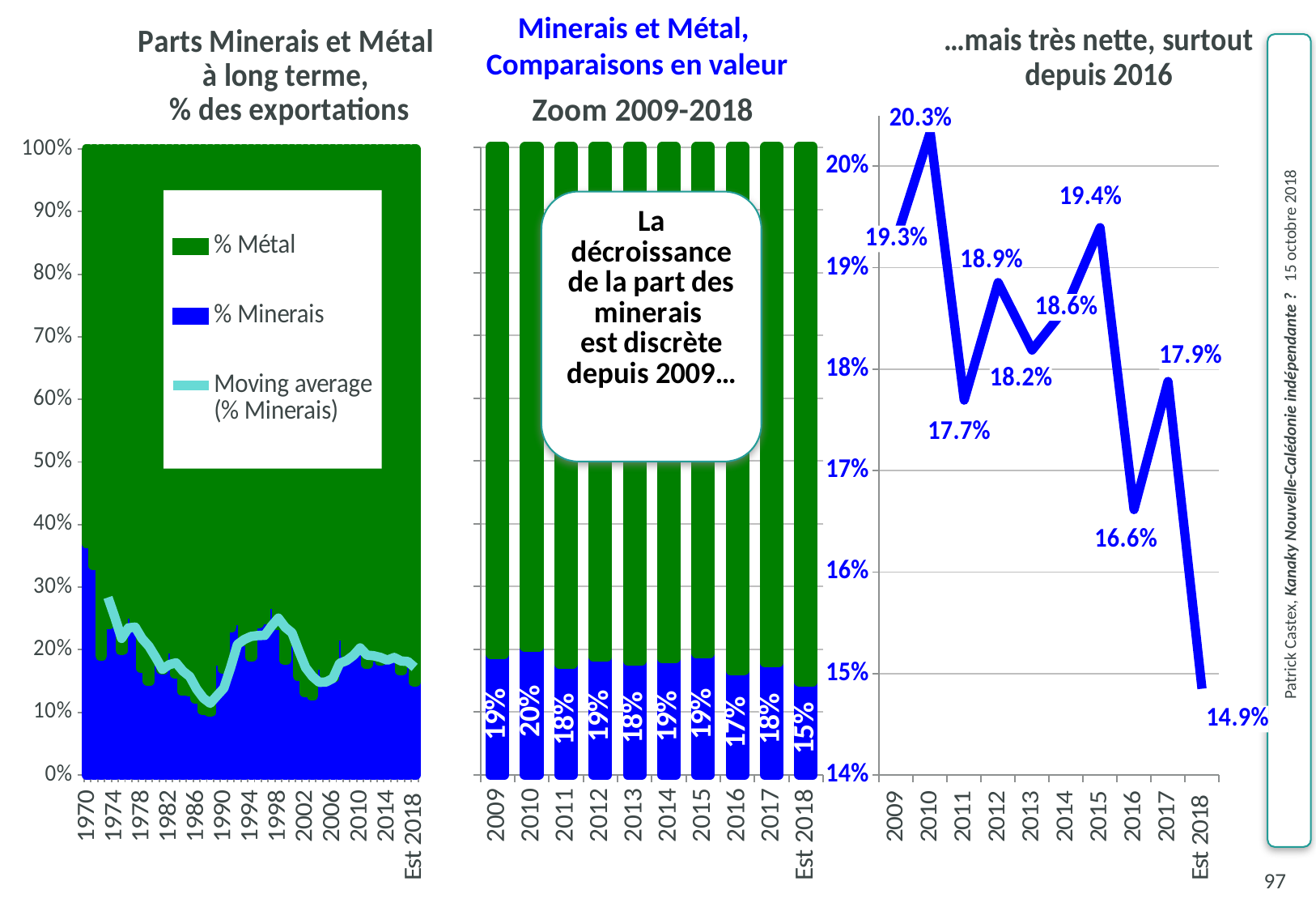

Minerais et Métal,
Comparaisons en valeur

### Chart: Zoom 2009-2018

| Category | % Minerais | % Métal  |
|---|---|---|
| 2009 | 0.192839081848803 | 0.807160918151197 |
| 2010 | 0.203339813142464 | 0.796660186857535 |
| 2011 | 0.176946402333022 | 0.823053597666978 |
| 2012 | 0.188528748346822 | 0.811471251653178 |
| 2013 | 0.181881931692787 | 0.818118068307213 |
| 2014 | 0.186091182223439 | 0.813908817776561 |
| 2015 | 0.193944517685717 | 0.806055482314283 |
| 2016 | 0.16615605608901 | 0.83384394391099 |
| 2017 | 0.178786931489785 | 0.821213068510215 |
| Est 2018 | 0.148506678291802 | 0.851493321708198 |

### Chart: …mais très nette, surtout depuis 2016

| Category | % Minerais |
|---|---|
| 2009 | 0.192839081848803 |
| 2010 | 0.203339813142464 |
| 2011 | 0.176946402333022 |
| 2012 | 0.188528748346822 |
| 2013 | 0.181881931692787 |
| 2014 | 0.186091182223439 |
| 2015 | 0.193944517685717 |
| 2016 | 0.16615605608901 |
| 2017 | 0.178786931489785 |
| Est 2018 | 0.148506678291802 |

### Chart: Parts Minerais et Métal
à long terme,
% des exportations

| Category | % Minerais | % Métal  |
|---|---|---|
| 1970 | 0.369969903020845 | 0.630030096979155 |
| 1971 | 0.334304018637158 | 0.665695981362842 |
| 1972 | 0.190384503179882 | 0.809615496820118 |
| 1973 | 0.239748056821228 | 0.760251943178772 |
| 1974 | 0.243611004805035 | 0.756388995194965 |
| 1975 | 0.19876492383697 | 0.80123507616303 |
| 1976 | 0.25760553415612 | 0.74239446584388 |
| 1977 | 0.244651693947469 | 0.755348306052531 |
| 1978 | 0.170671031096563 | 0.829328968903437 |
| 1979 | 0.149848776464119 | 0.850151223535881 |
| 1980 | 0.186712013466625 | 0.813287986533375 |
| 1981 | 0.167683279609885 | 0.832316720390115 |
| 1982 | 0.200999095307399 | 0.799000904692601 |
| 1983 | 0.160959268318622 | 0.839040731681378 |
| 1984 | 0.133818181818182 | 0.866181818181818 |
| 1985 | 0.133159199339002 | 0.866840800660998 |
| 1986 | 0.121254011355221 | 0.878745988644779 |
| 1987 | 0.10292249047014 | 0.89707750952986 |
| 1988 | 0.100247425971746 | 0.899752574028254 |
| 1989 | 0.181912726957577 | 0.818087273042423 |
| 1990 | 0.169297755425165 | 0.830702244574835 |
| 1991 | 0.235642502390002 | 0.764357497609998 |
| 1992 | 0.247218539228685 | 0.752781460771315 |
| 1993 | 0.213641886355288 | 0.786358113644712 |
| 1994 | 0.188654216303387 | 0.811345783696613 |
| 1995 | 0.24124008953413 | 0.75875991046587 |
| 1996 | 0.248502622991449 | 0.75149737700855 |
| 1997 | 0.272883111990204 | 0.727116888009795 |
| 1998 | 0.239525275212822 | 0.760474724787178 |
| 1999 | 0.183428791246367 | 0.816571208753633 |
| 2000 | 0.212789301089204 | 0.787210698910796 |
| 2001 | 0.15813190518423 | 0.84186809481577 |
| 2002 | 0.131789720423594 | 0.868210279576406 |
| 2003 | 0.126359532949594 | 0.873640467050406 |
| 2004 | 0.175573978568953 | 0.824426021431047 |
| 2005 | 0.160347238769176 | 0.839652761230824 |
| 2006 | 0.154737887264601 | 0.845262112735399 |
| 2007 | 0.222866387438894 | 0.777133612561106 |
| 2008 | 0.192567248881947 | 0.807432751118053 |
| 2009 | 0.192839081848803 | 0.807160918151197 |
| 2010 | 0.203339813142464 | 0.796660186857535 |
| 2011 | 0.176946402333022 | 0.823053597666978 |
| 2012 | 0.188528748346822 | 0.811471251653178 |
| 2013 | 0.181881931692787 | 0.818118068307213 |
| 2014 | 0.186091182223439 | 0.813908817776561 |
| 2015 | 0.193944517685717 | 0.806055482314283 |
| 2016 | 0.16615605608901 | 0.83384394391099 |
| 2017 | 0.178786931489785 | 0.821213068510215 |
| Est 2018 | 0.148506678291802 | 0.851493321708198 |